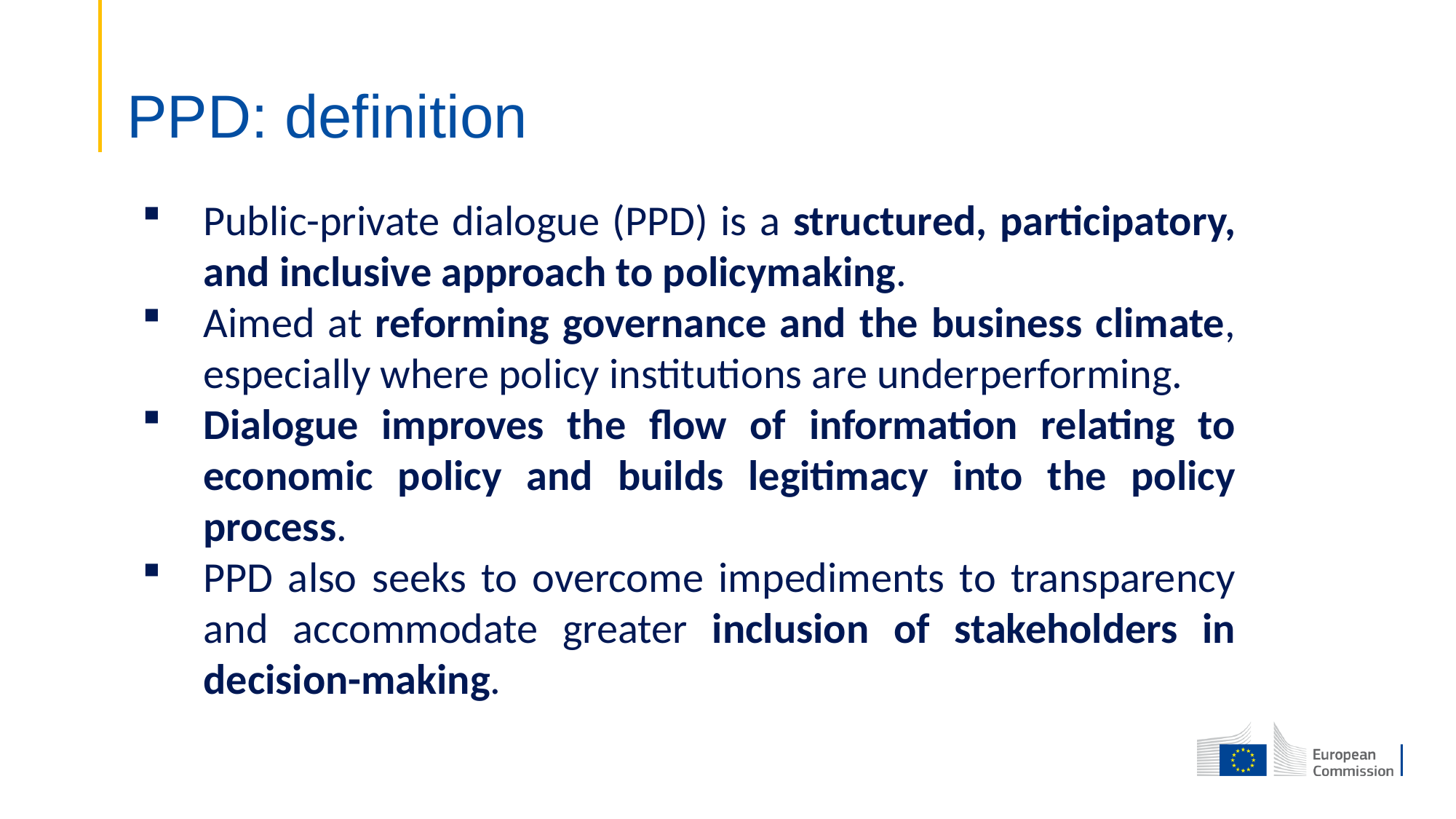

# PPD: definition
Public-private dialogue (PPD) is a structured, participatory, and inclusive approach to policymaking.
Aimed at reforming governance and the business climate, especially where policy institutions are underperforming.
Dialogue improves the flow of information relating to economic policy and builds legitimacy into the policy process.
PPD also seeks to overcome impediments to transparency and accommodate greater inclusion of stakeholders in decision-making.